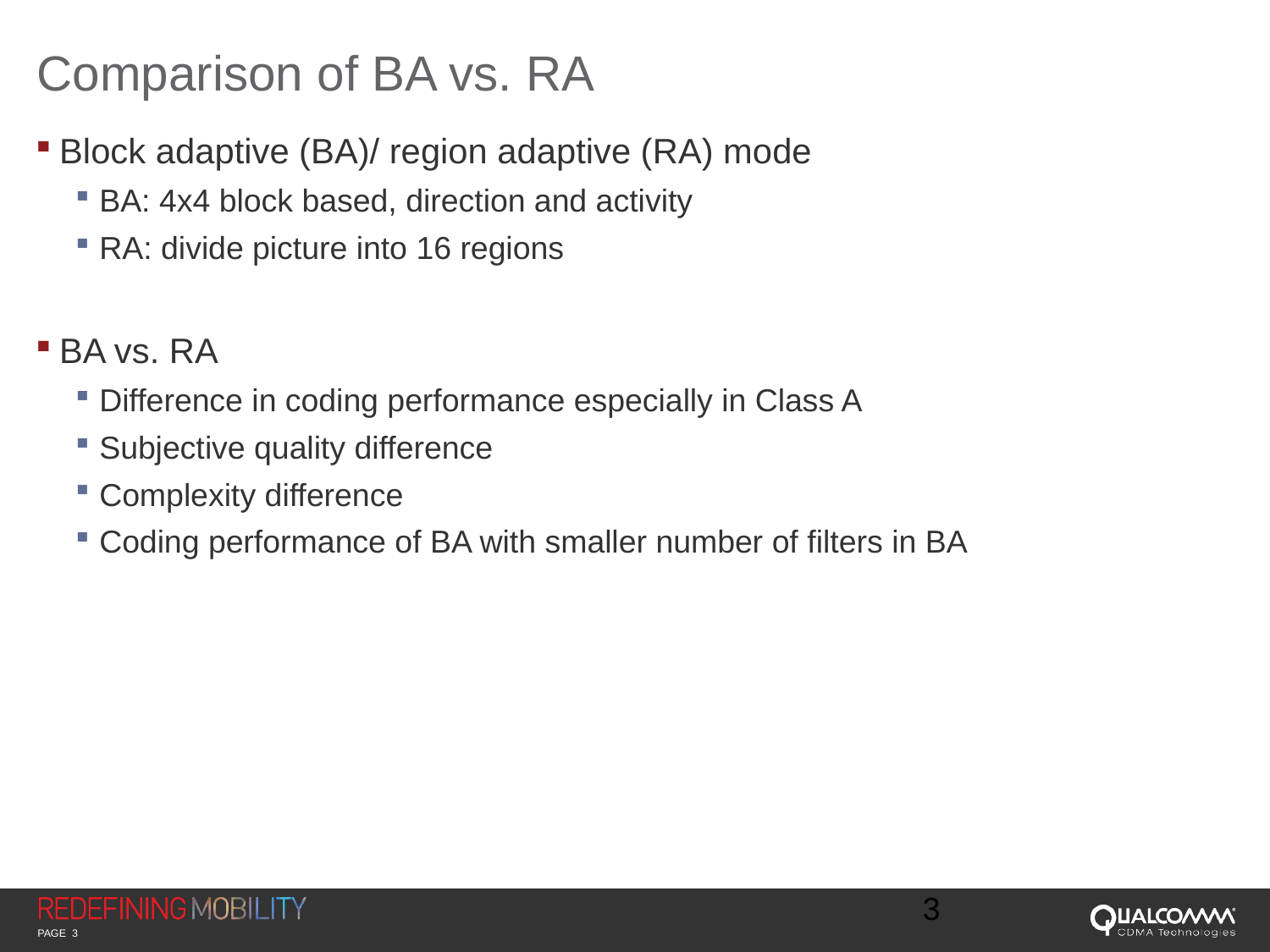

# Comparison of BA vs. RA
Block adaptive (BA)/ region adaptive (RA) mode
BA: 4x4 block based, direction and activity
RA: divide picture into 16 regions

BA vs. RA
Difference in coding performance especially in Class A
Subjective quality difference
Complexity difference
Coding performance of BA with smaller number of filters in BA
3